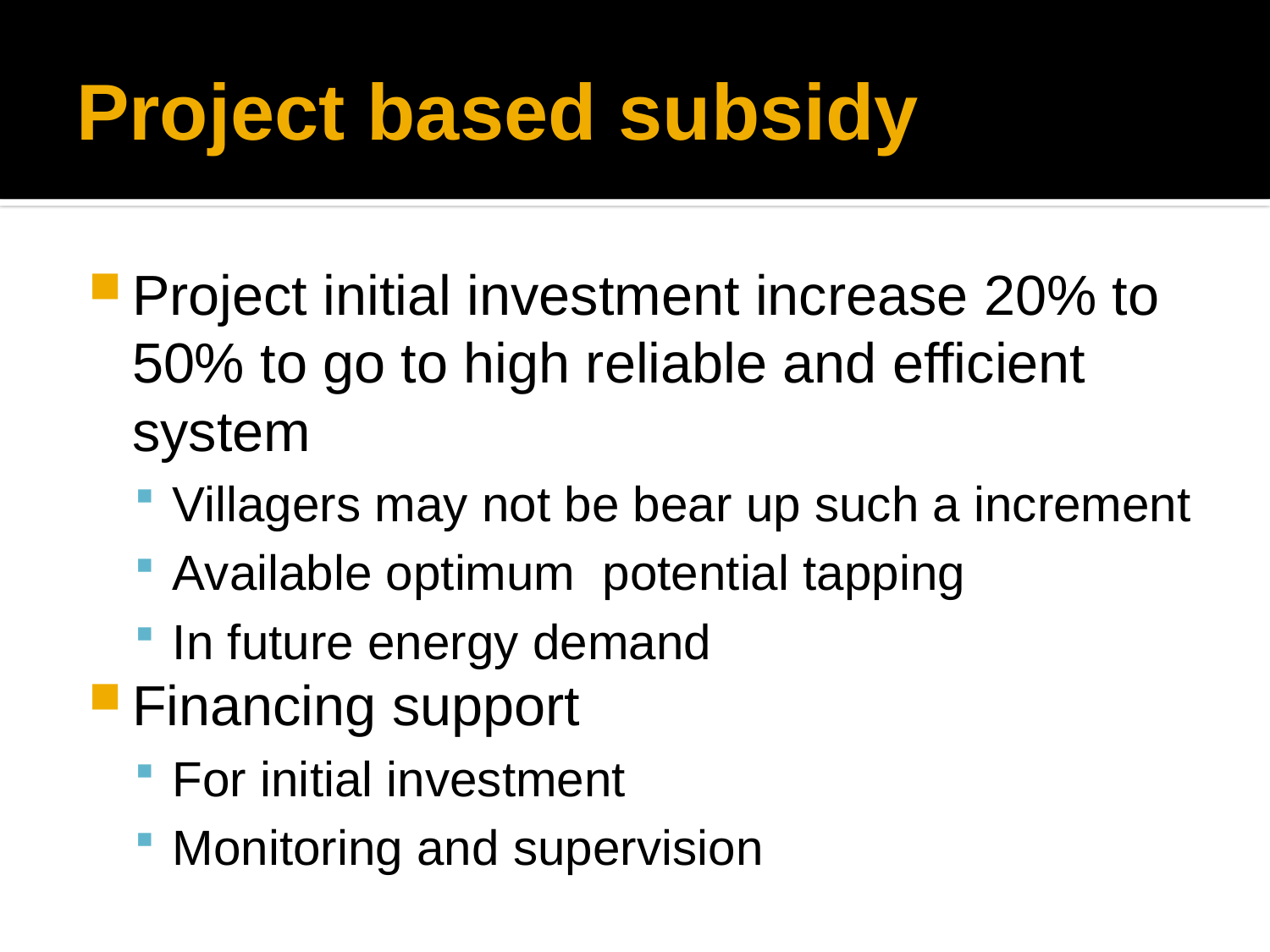

# Project based subsidy
Project initial investment increase 20% to 50% to go to high reliable and efficient system
Villagers may not be bear up such a increment
Available optimum  potential tapping
In future energy demand
Financing support
For initial investment
Monitoring and supervision